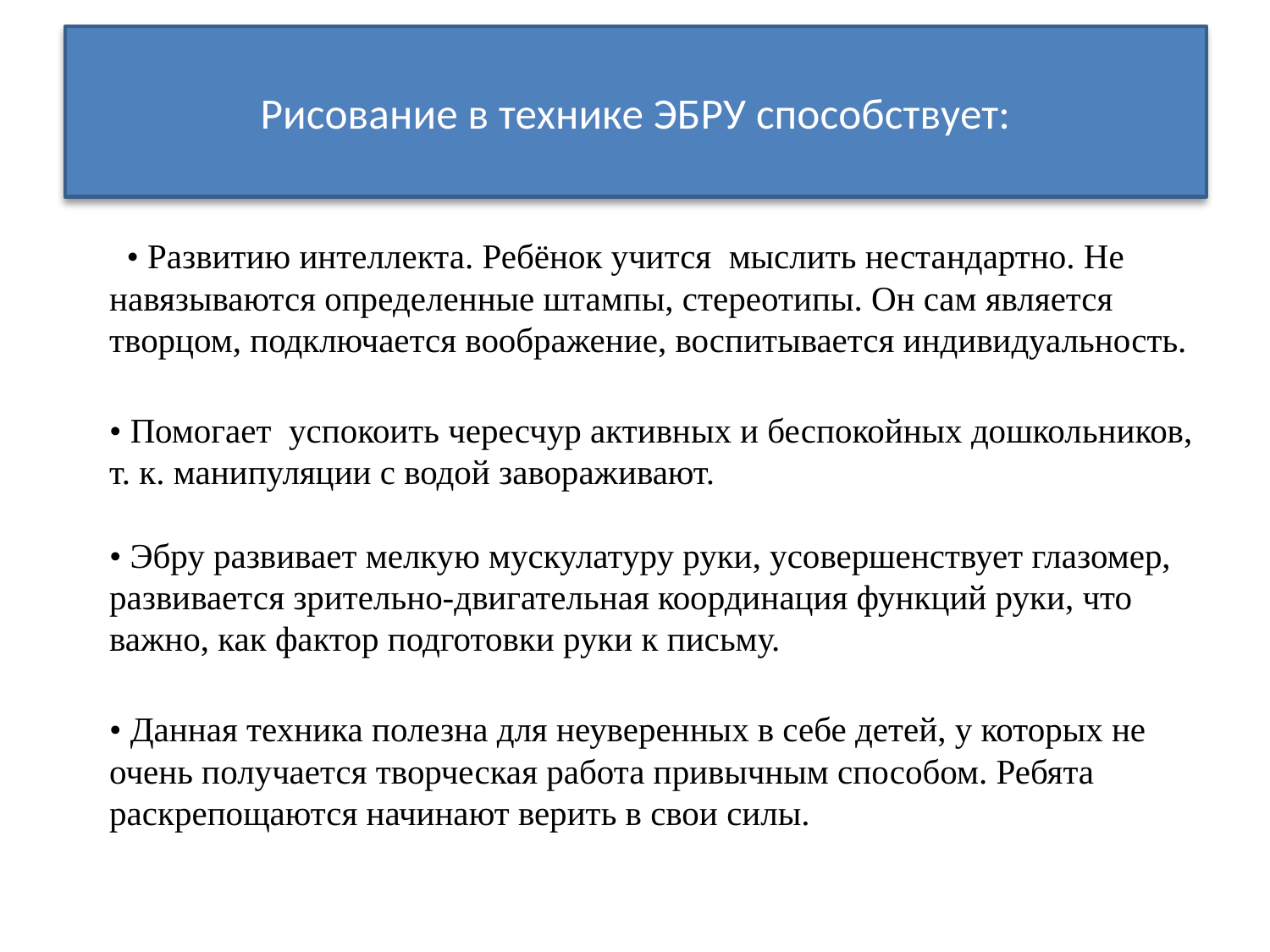

# Рисование в технике ЭБРУ способствует:
  • Развитию интеллекта. Ребёнок учится  мыслить нестандартно. Не навязываются определенные штампы, стереотипы. Он сам является творцом, подключается воображение, воспитывается индивидуальность.
• Помогает  успокоить чересчур активных и беспокойных дошкольников, т. к. манипуляции с водой завораживают.
• Эбру развивает мелкую мускулатуру руки, усовершенствует глазомер, развивается зрительно-двигательная координация функций руки, что важно, как фактор подготовки руки к письму.
• Данная техника полезна для неуверенных в себе детей, у которых не очень получается творческая работа привычным способом. Ребята раскрепощаются начинают верить в свои силы.